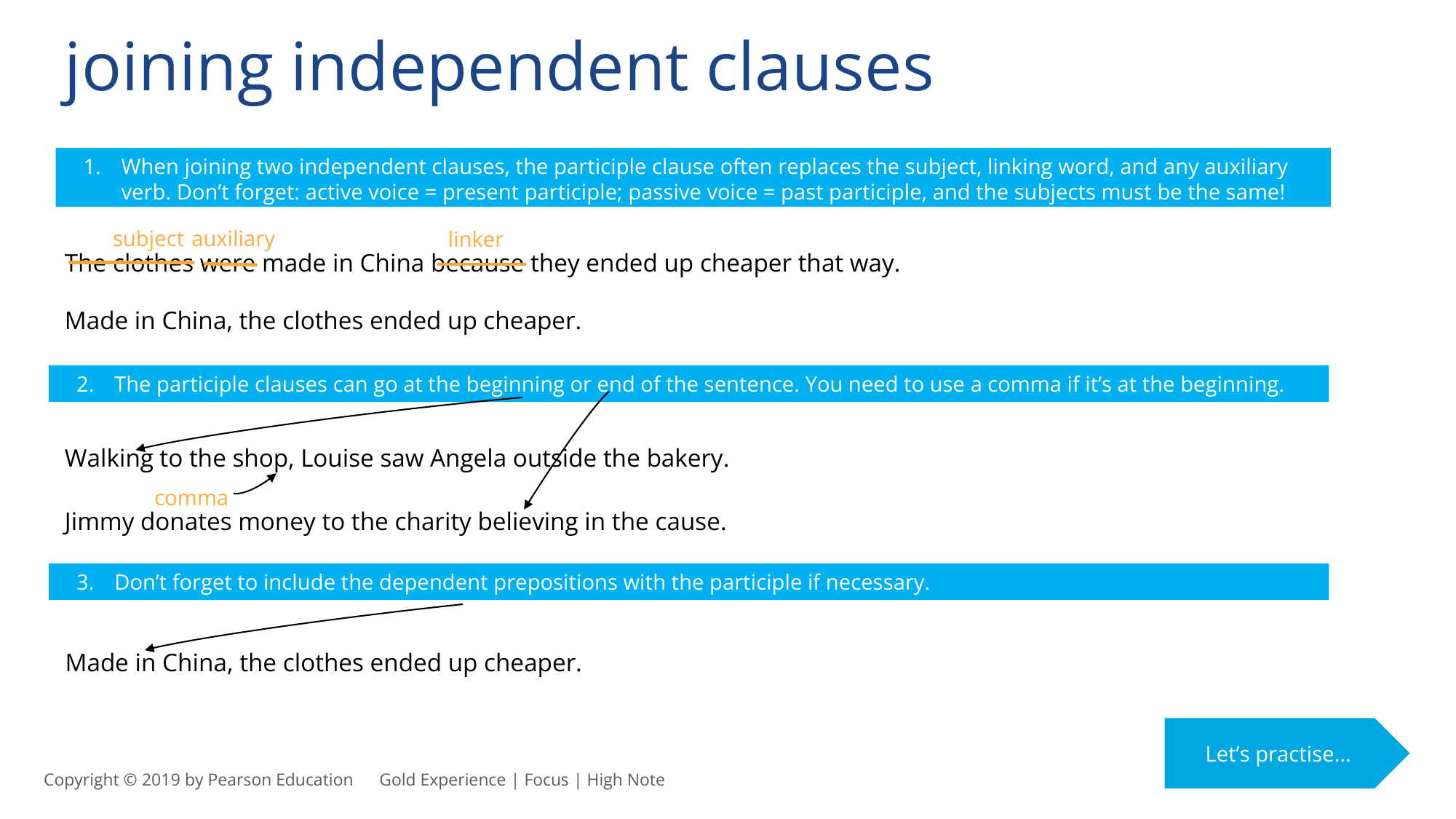

joining independent clauses
When joining two independent clauses, the participle clause often replaces the subject, linking word, and any auxiliary verb. Don’t forget: active voice = present participle; passive voice = past participle, and the subjects must be the same!
subject
auxiliary
linker
The clothes were made in China because they ended up cheaper that way.

Made in China, the clothes ended up cheaper.
The participle clauses can go at the beginning or end of the sentence. You need to use a comma if it’s at the beginning.

Walking to the shop, Louise saw Angela outside the bakery.

comma

Jimmy donates money to the charity believing in the cause.
Don’t forget to include the dependent prepositions with the participle if necessary.

Made in China, the clothes ended up cheaper.
Let’s practise...
Copyright © 2019 by Pearson Education      Gold Experience | Focus | High Note